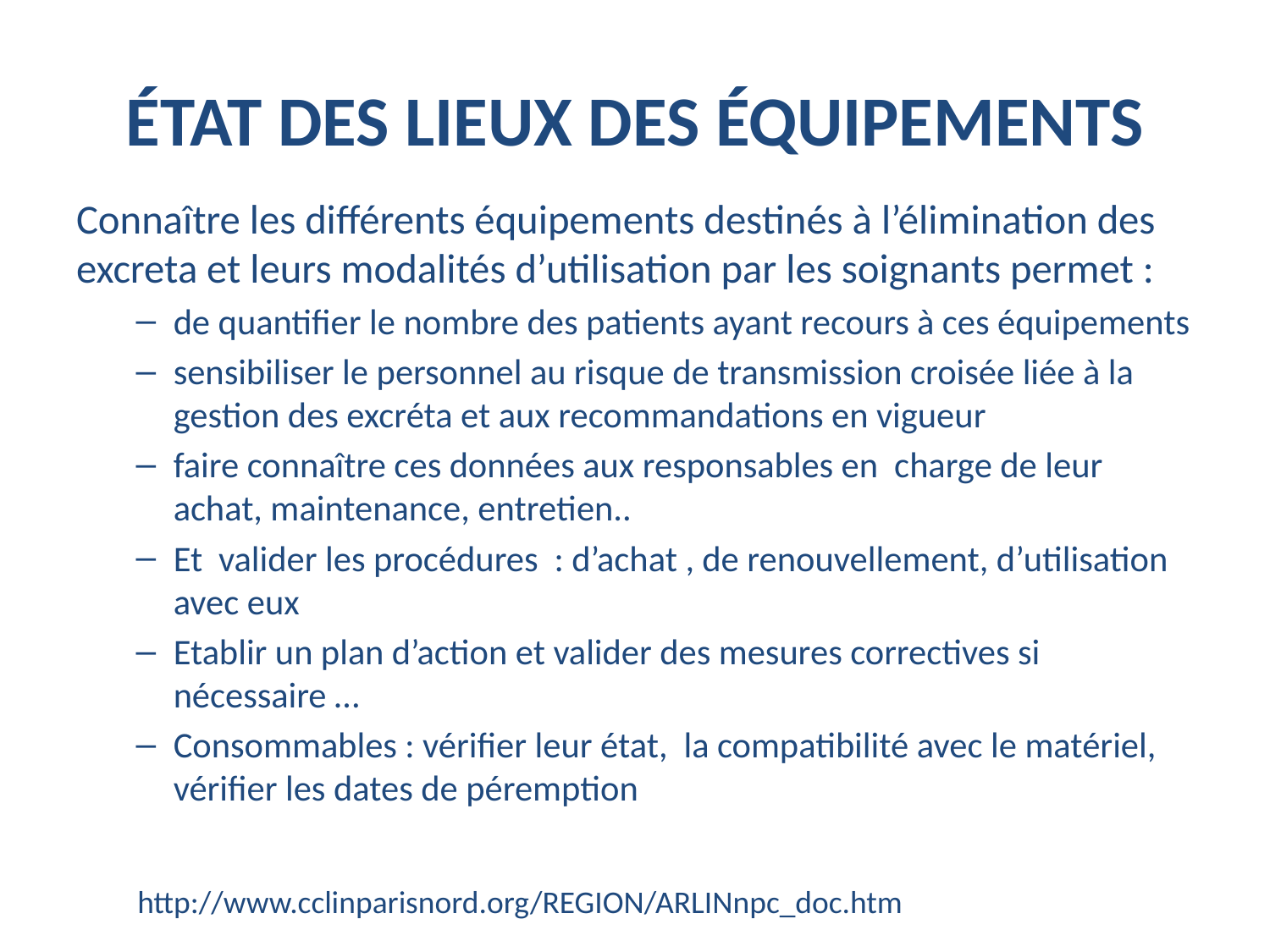

# état des lieux des équipements
Connaître les différents équipements destinés à l’élimination des excreta et leurs modalités d’utilisation par les soignants permet :
de quantifier le nombre des patients ayant recours à ces équipements
sensibiliser le personnel au risque de transmission croisée liée à la gestion des excréta et aux recommandations en vigueur
faire connaître ces données aux responsables en  charge de leur achat, maintenance, entretien..
Et  valider les procédures  : d’achat , de renouvellement, d’utilisation  avec eux
Etablir un plan d’action et valider des mesures correctives si nécessaire …
Consommables : vérifier leur état,  la compatibilité avec le matériel, vérifier les dates de péremption

http://www.cclinparisnord.org/REGION/ARLINnpc_doc.htm